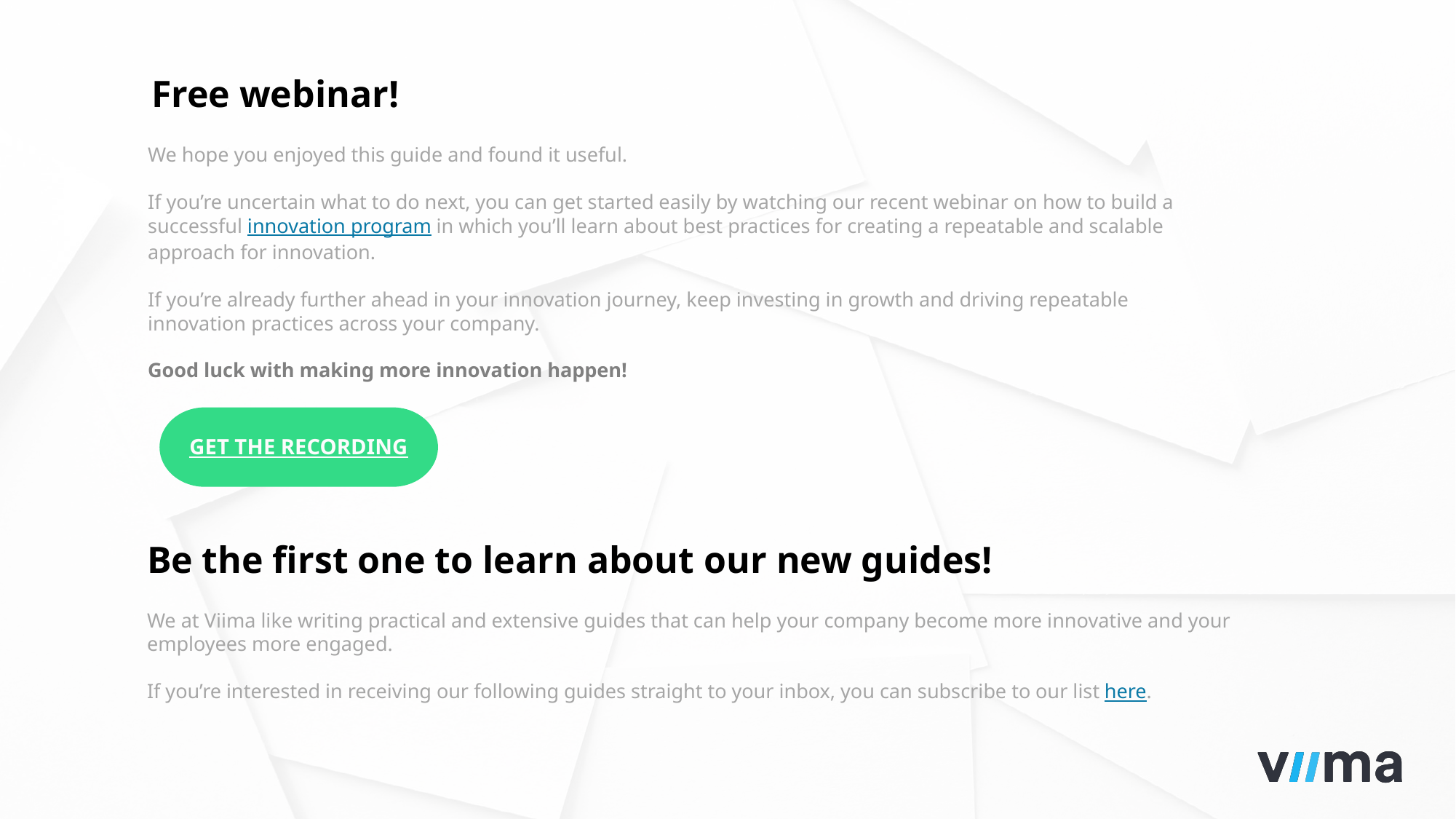

Free webinar!
We hope you enjoyed this guide and found it useful.

If you’re uncertain what to do next, you can get started easily by watching our recent webinar on how to build a successful innovation program in which you’ll learn about best practices for creating a repeatable and scalable approach for innovation.

If you’re already further ahead in your innovation journey, keep investing in growth and driving repeatable innovation practices across your company.

Good luck with making more innovation happen!

GET THE RECORDING
Be the first one to learn about our new guides!
We at Viima like writing practical and extensive guides that can help your company become more innovative and your employees more engaged.

If you’re interested in receiving our following guides straight to your inbox, you can subscribe to our list here.